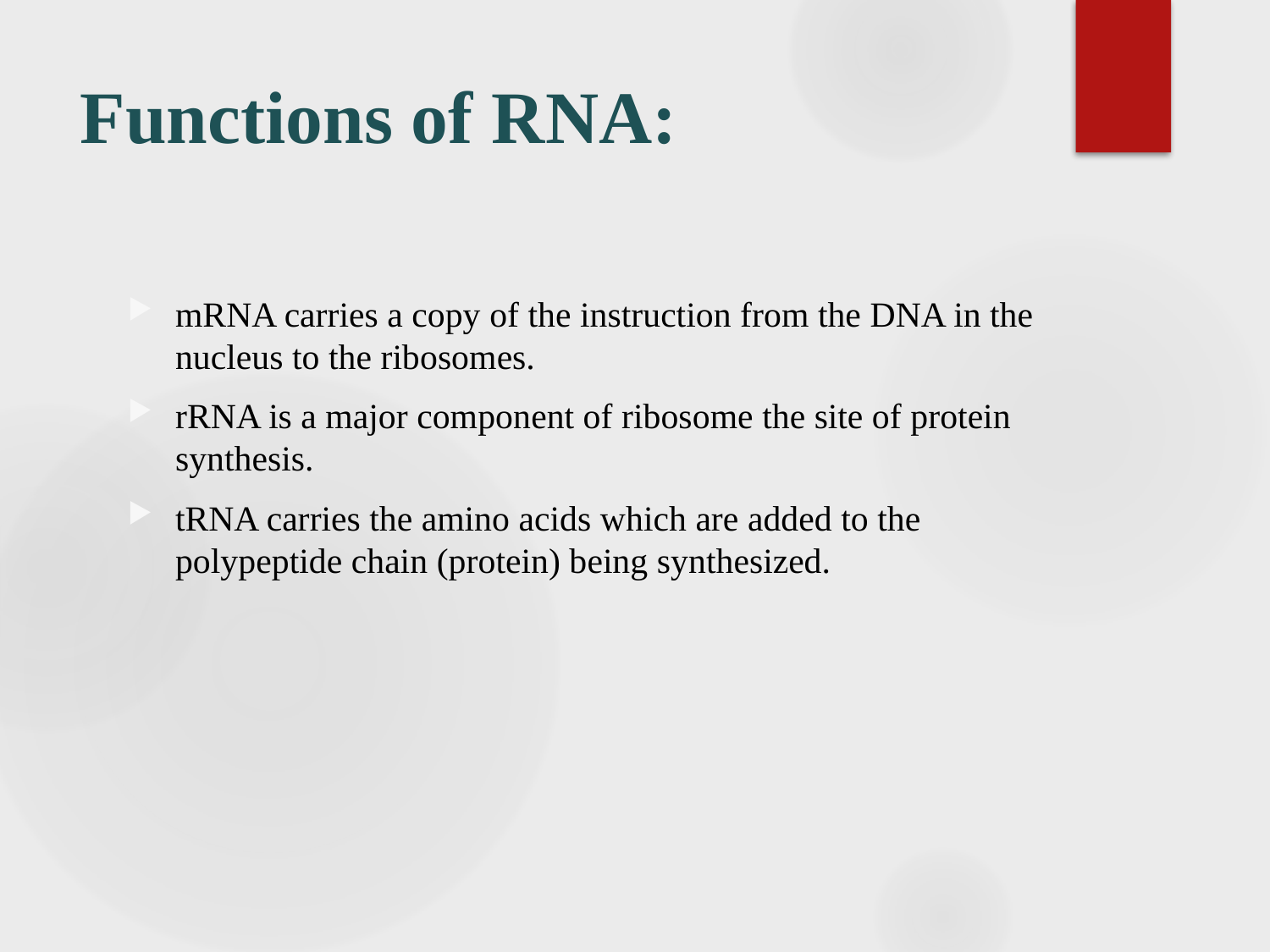

# Functions of RNA:
mRNA carries a copy of the instruction from the DNA in the nucleus to the ribosomes.
rRNA is a major component of ribosome the site of protein synthesis.
tRNA carries the amino acids which are added to the polypeptide chain (protein) being synthesized.